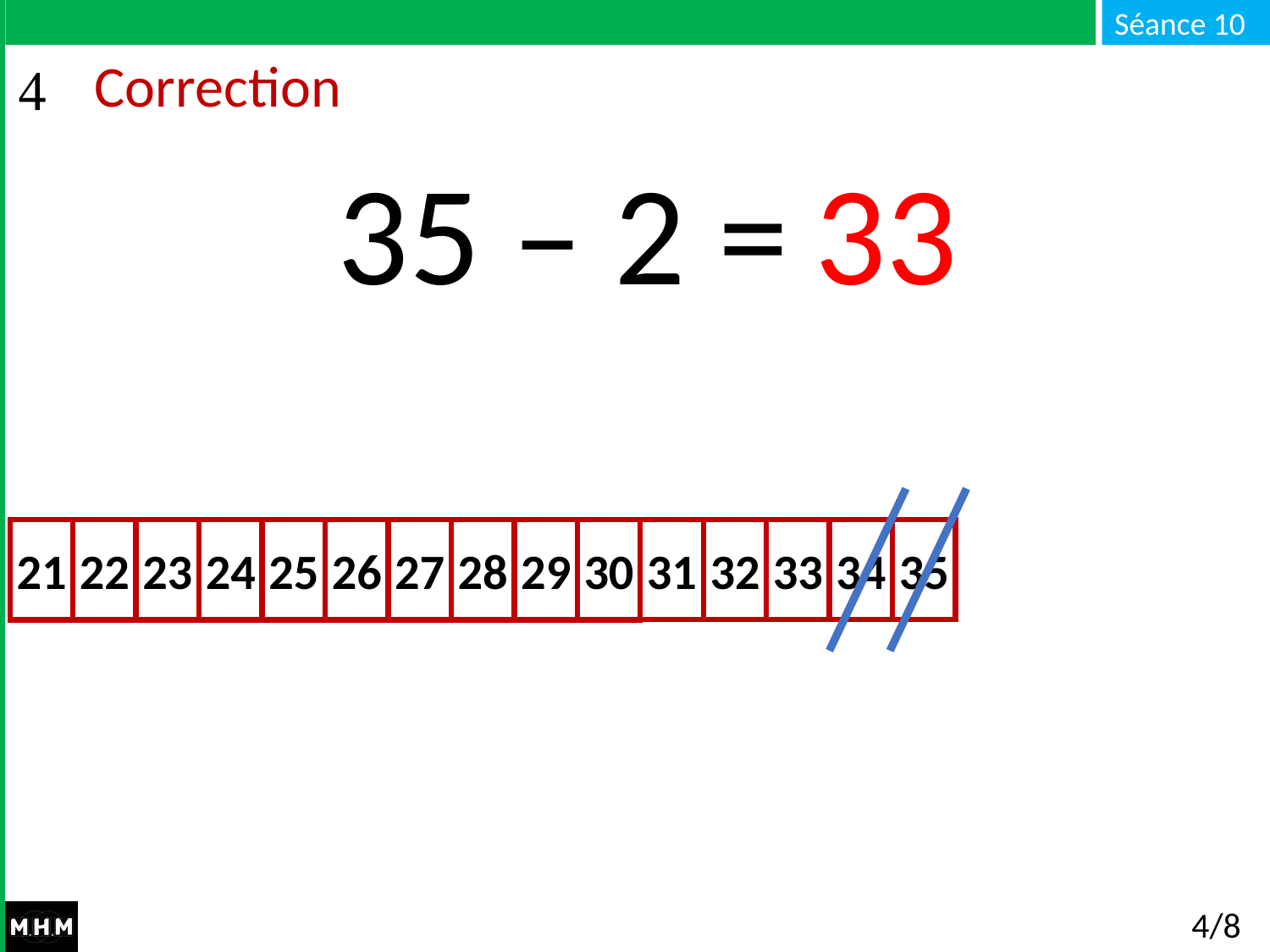

# Correction
35 – 2 = …
33
34
31
33
35
32
21
23
24
25
26
27
28
29
30
22
4/8